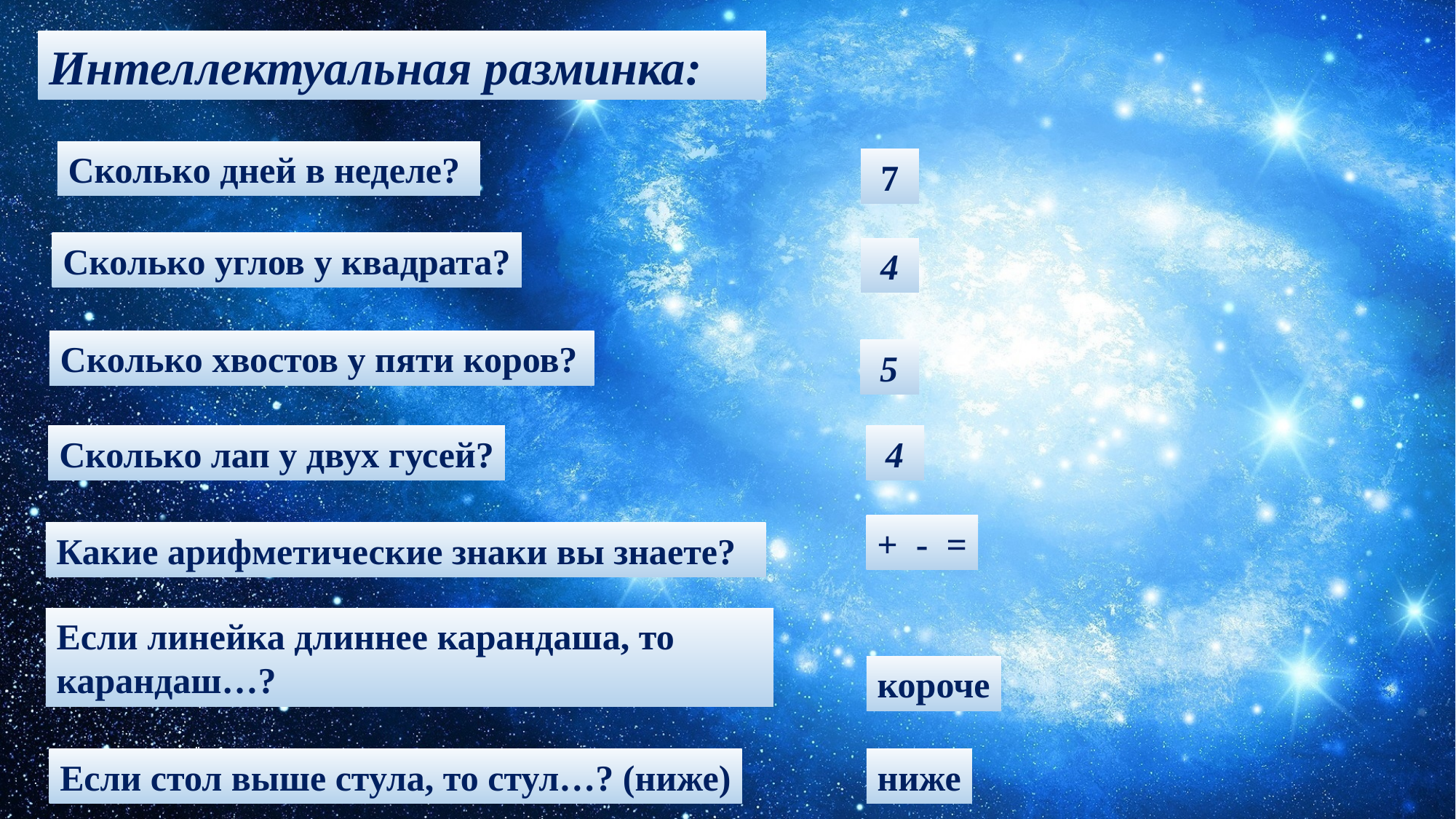

Интеллектуальная разминка:
Сколько дней в неделе?
 7
Сколько углов у квадрата?
 4
Сколько хвостов у пяти коров?
 5
 4
Сколько лап у двух гусей?
+  -  =
Какие арифметические знаки вы знаете?
Если линейка длиннее карандаша, то карандаш…?
короче
Если стол выше стула, то стул…? (ниже)
ниже